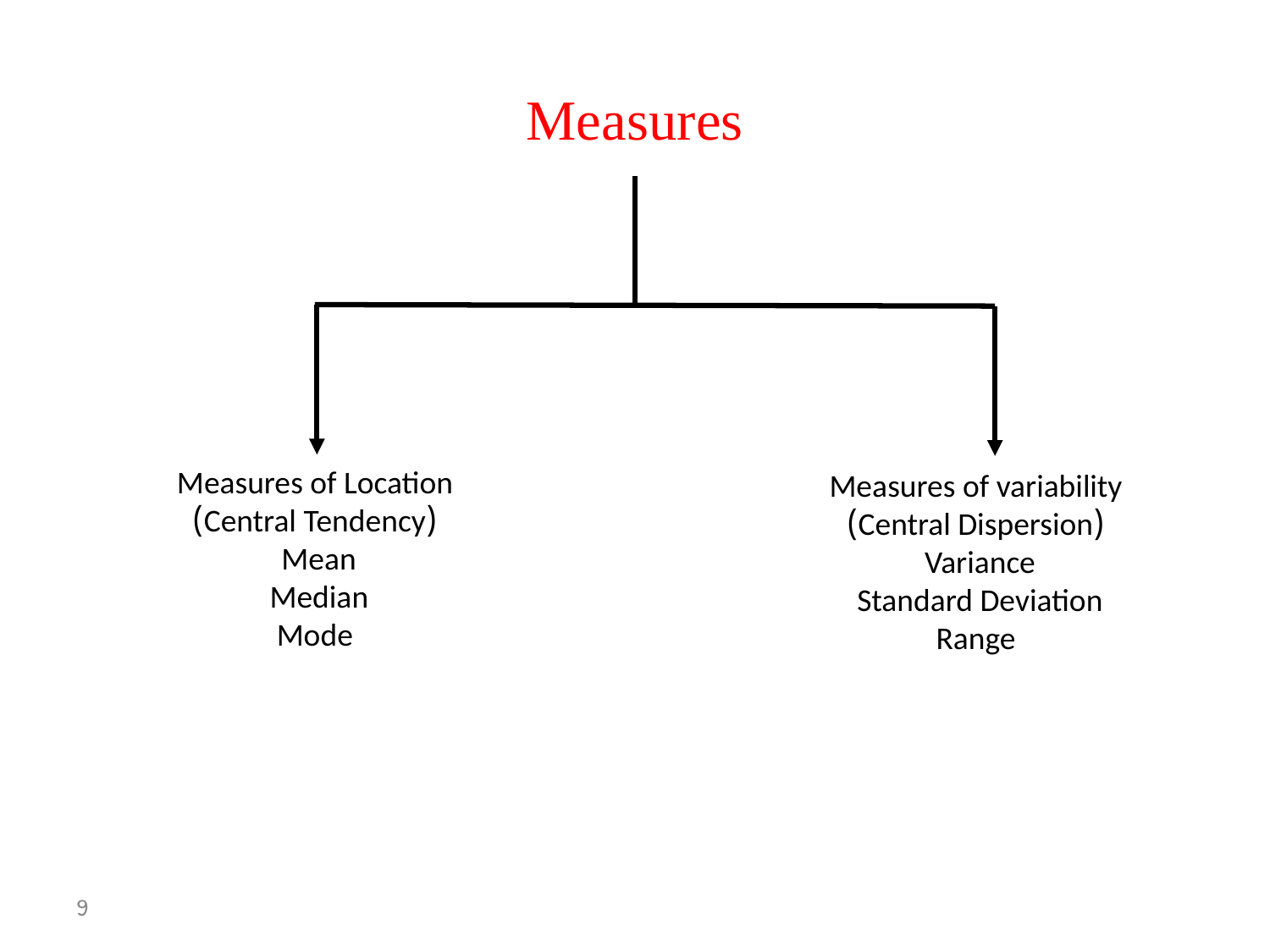

# Measures
Measures of Location
(Central Tendency)
Mean
Median
Mode
Measures of variability
(Central Dispersion)
Variance
Standard Deviation
Range
9